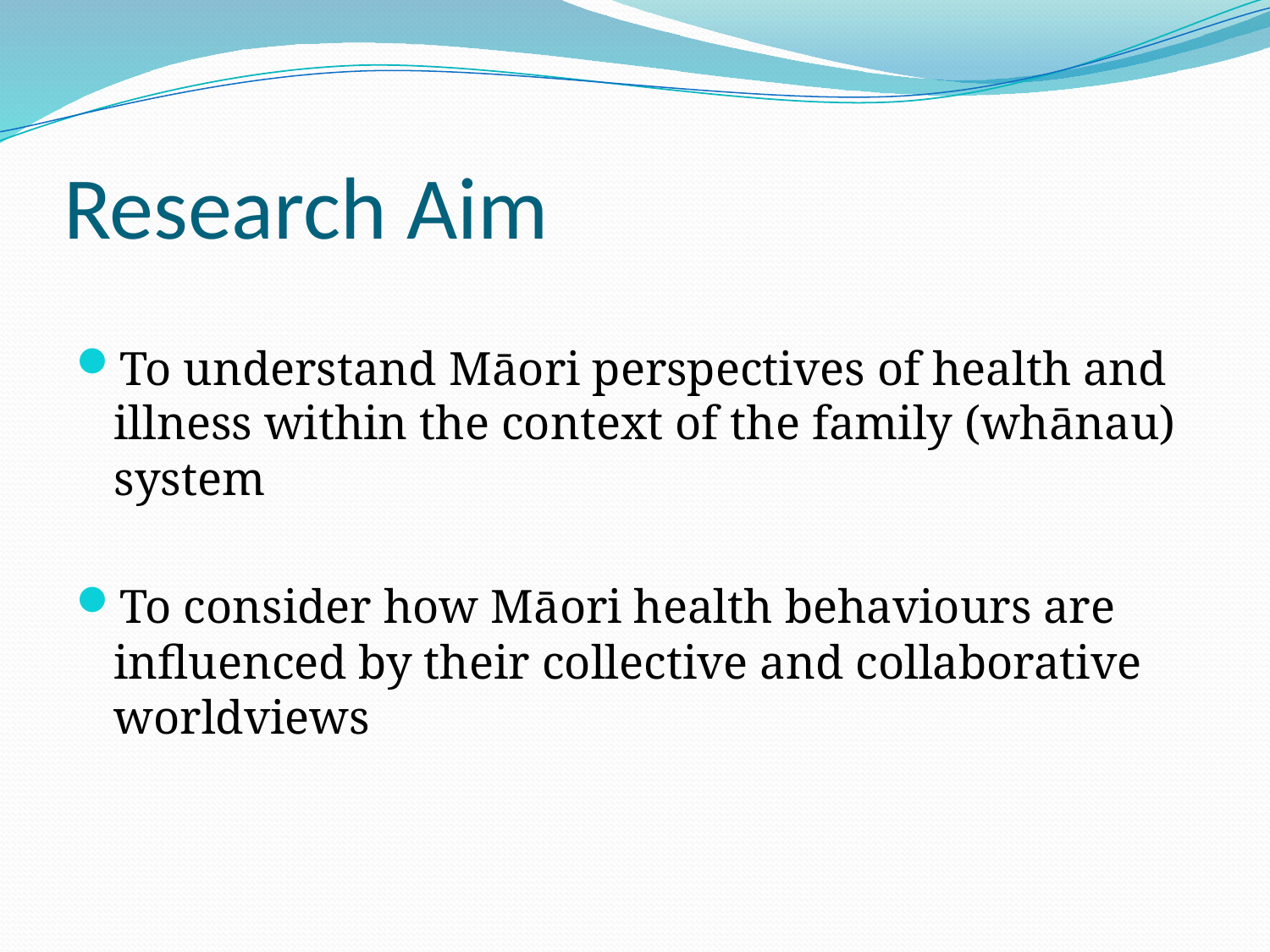

# Research Aim

To understand Māori perspectives of health and illness within the context of the family (whānau) system

To consider how Māori health behaviours are influenced by their collective and collaborative worldviews